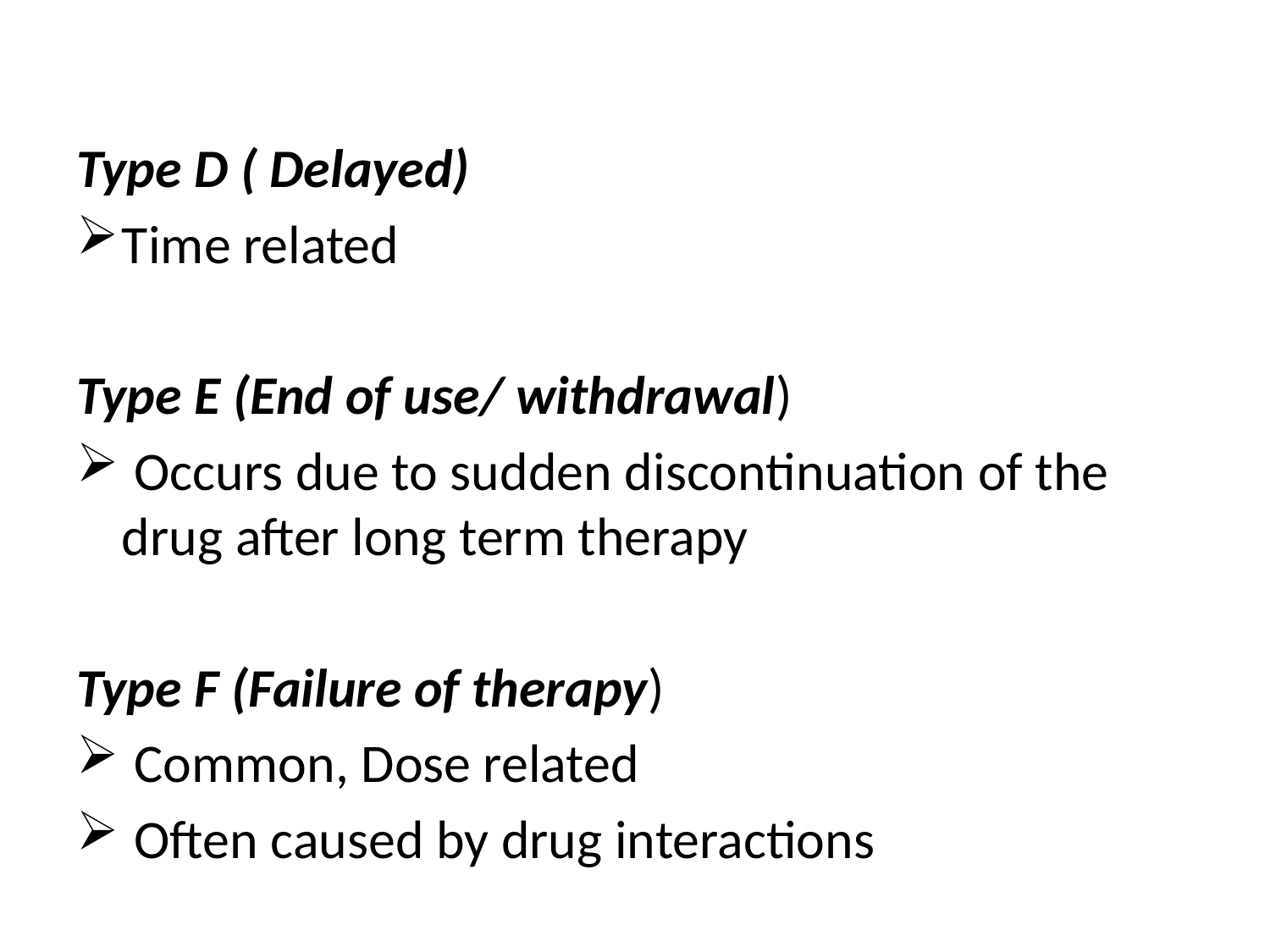

Type D ( Delayed)
Time related

Type E (End of use/ withdrawal)
 Occurs due to sudden discontinuation of the drug after long term therapy

Type F (Failure of therapy)
 Common, Dose related
 Often caused by drug interactions